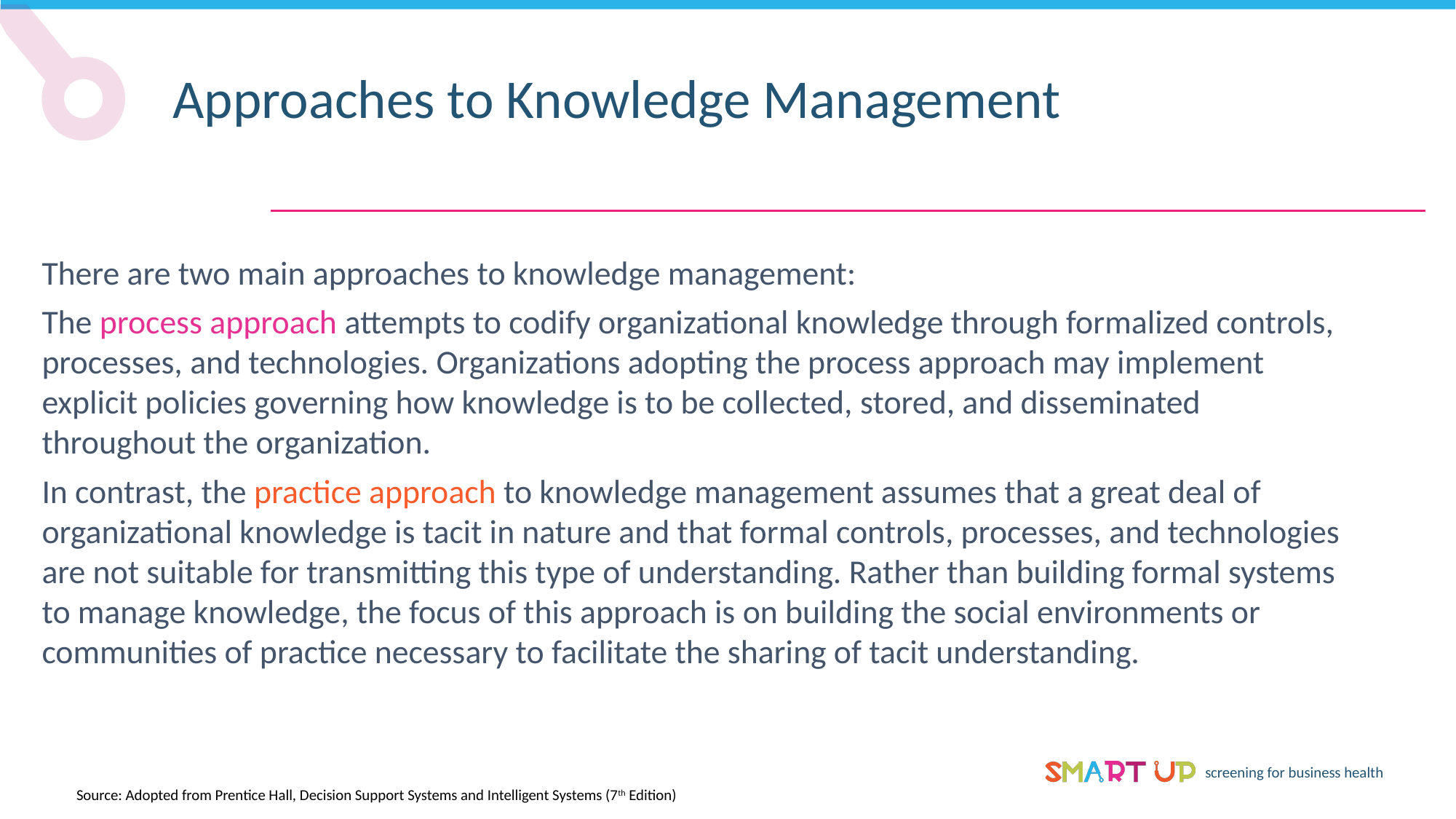

Approaches to Knowledge Management
There are two main approaches to knowledge management:
The process approach attempts to codify organizational knowledge through formalized controls, processes, and technologies. Organizations adopting the process approach may implement explicit policies governing how knowledge is to be collected, stored, and disseminated throughout the organization.
In contrast, the practice approach to knowledge management assumes that a great deal of organizational knowledge is tacit in nature and that formal controls, processes, and technologies are not suitable for transmitting this type of understanding. Rather than building formal systems to manage knowledge, the focus of this approach is on building the social environments or communities of practice necessary to facilitate the sharing of tacit understanding.
Source: Adopted from Prentice Hall, Decision Support Systems and Intelligent Systems (7th Edition)